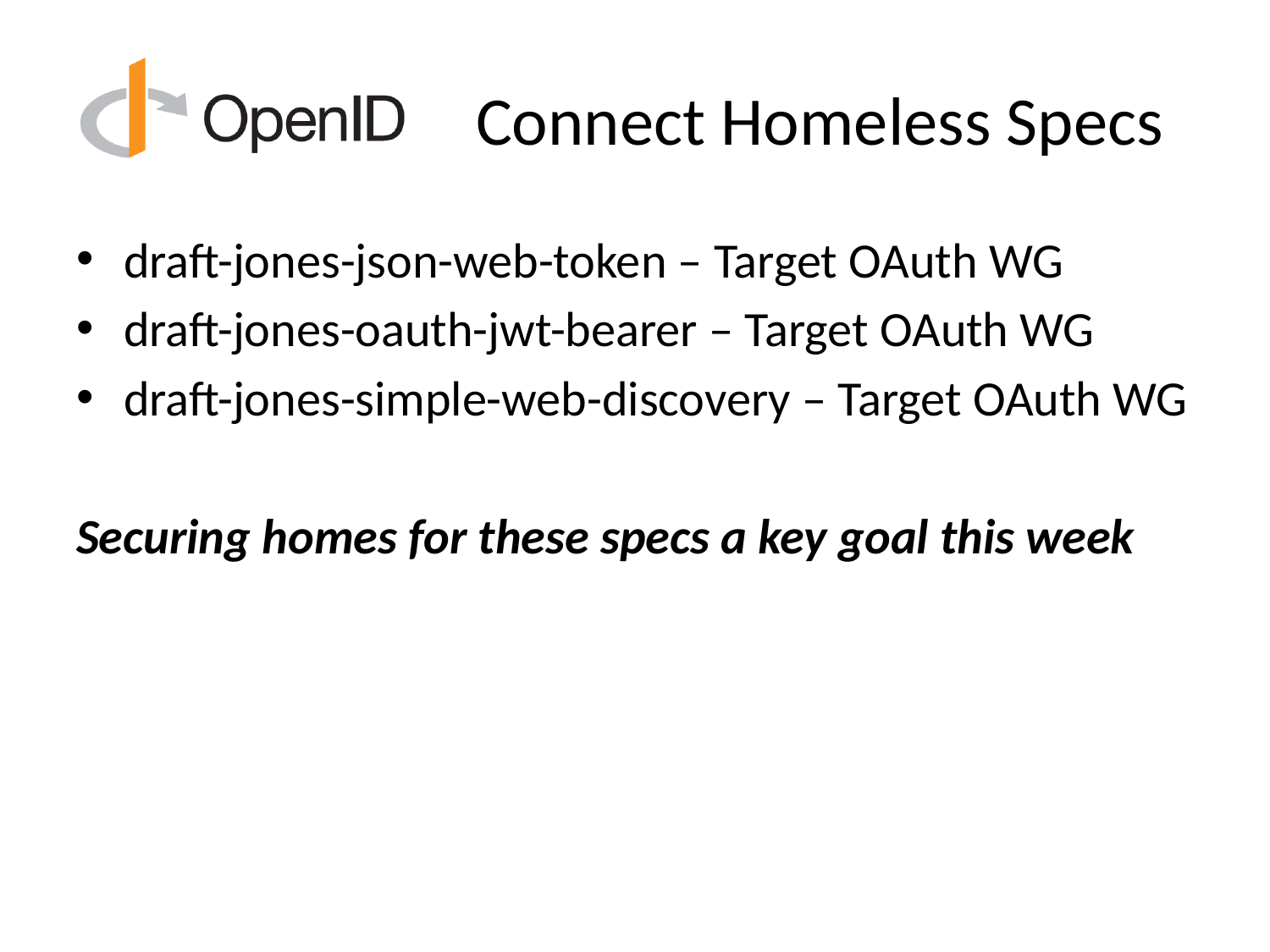

# Connect Homeless Specs
draft-jones-json-web-token – Target OAuth WG
draft-jones-oauth-jwt-bearer – Target OAuth WG
draft-jones-simple-web-discovery – Target OAuth WG

Securing homes for these specs a key goal this week